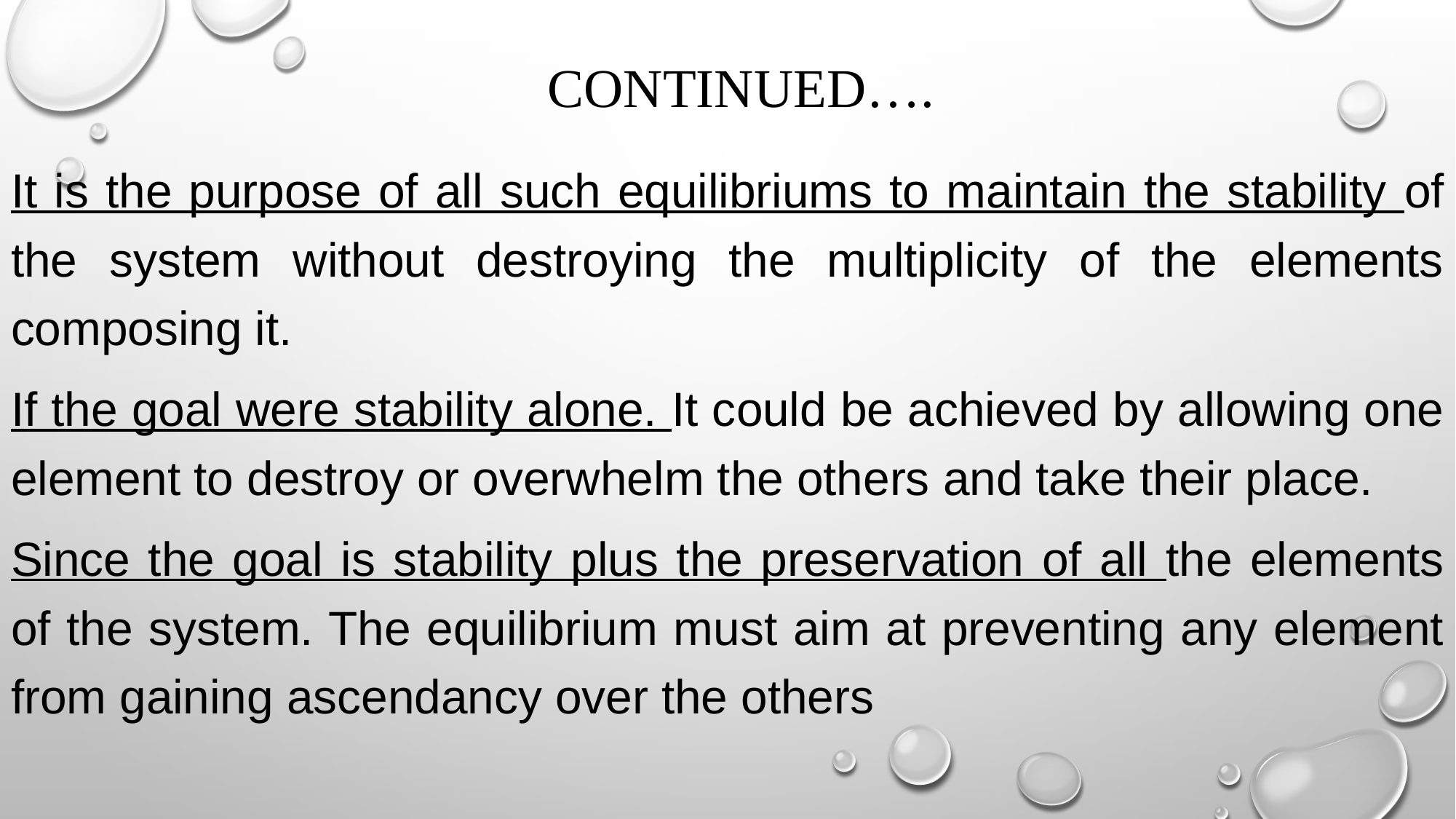

# continued….
It is the purpose of all such equilibriums to maintain the stability of the system without destroying the multiplicity of the elements composing it.
If the goal were stability alone. It could be achieved by allowing one element to destroy or overwhelm the others and take their place.
Since the goal is stability plus the preservation of all the elements of the system. The equilibrium must aim at preventing any element from gaining ascendancy over the others